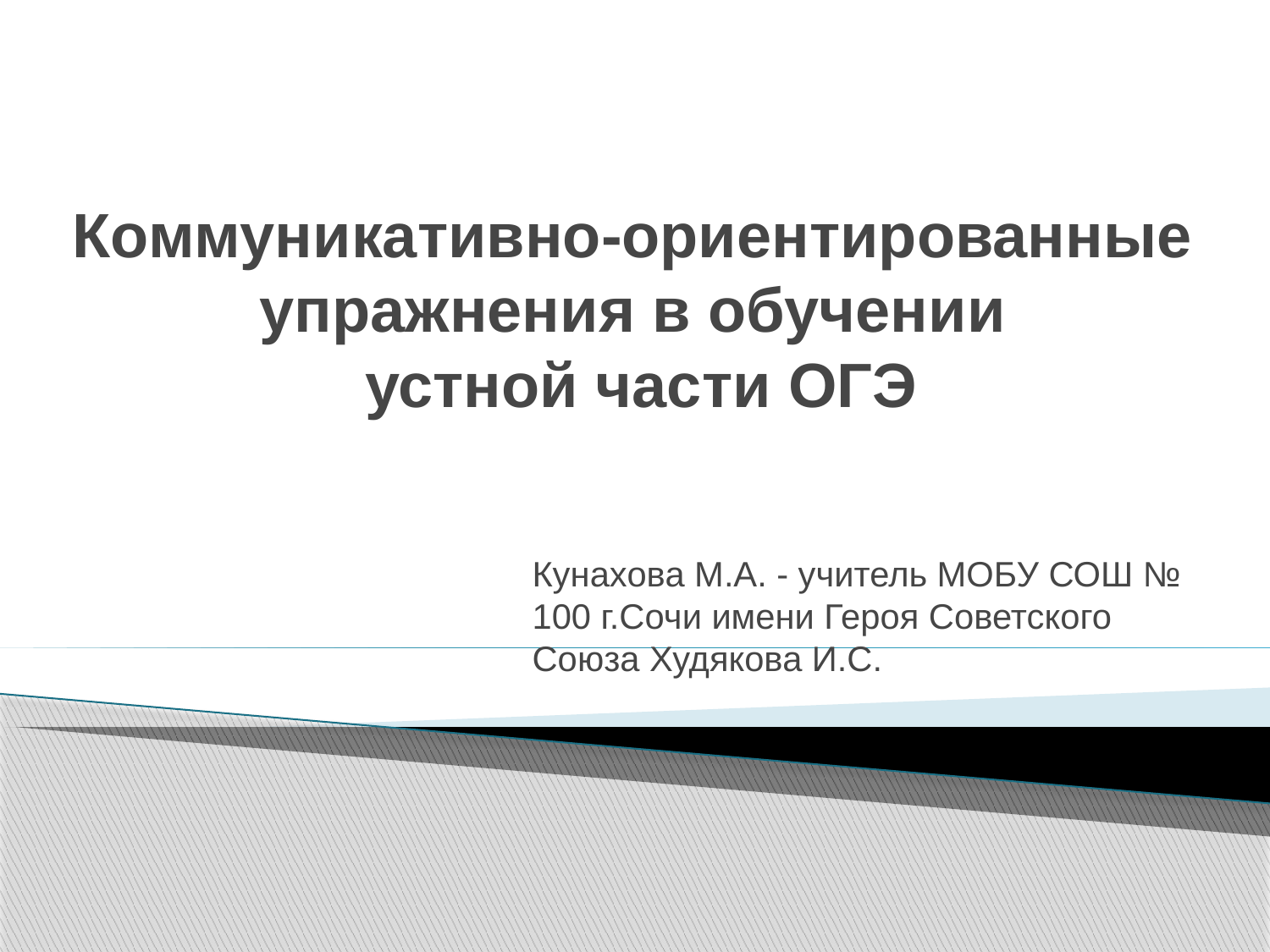

# Коммуникативно-ориентированные упражнения в обучении устной части ОГЭ
Кунахова М.А. - учитель МОБУ СОШ № 100 г.Сочи имени Героя Советского Союза Худякова И.С.